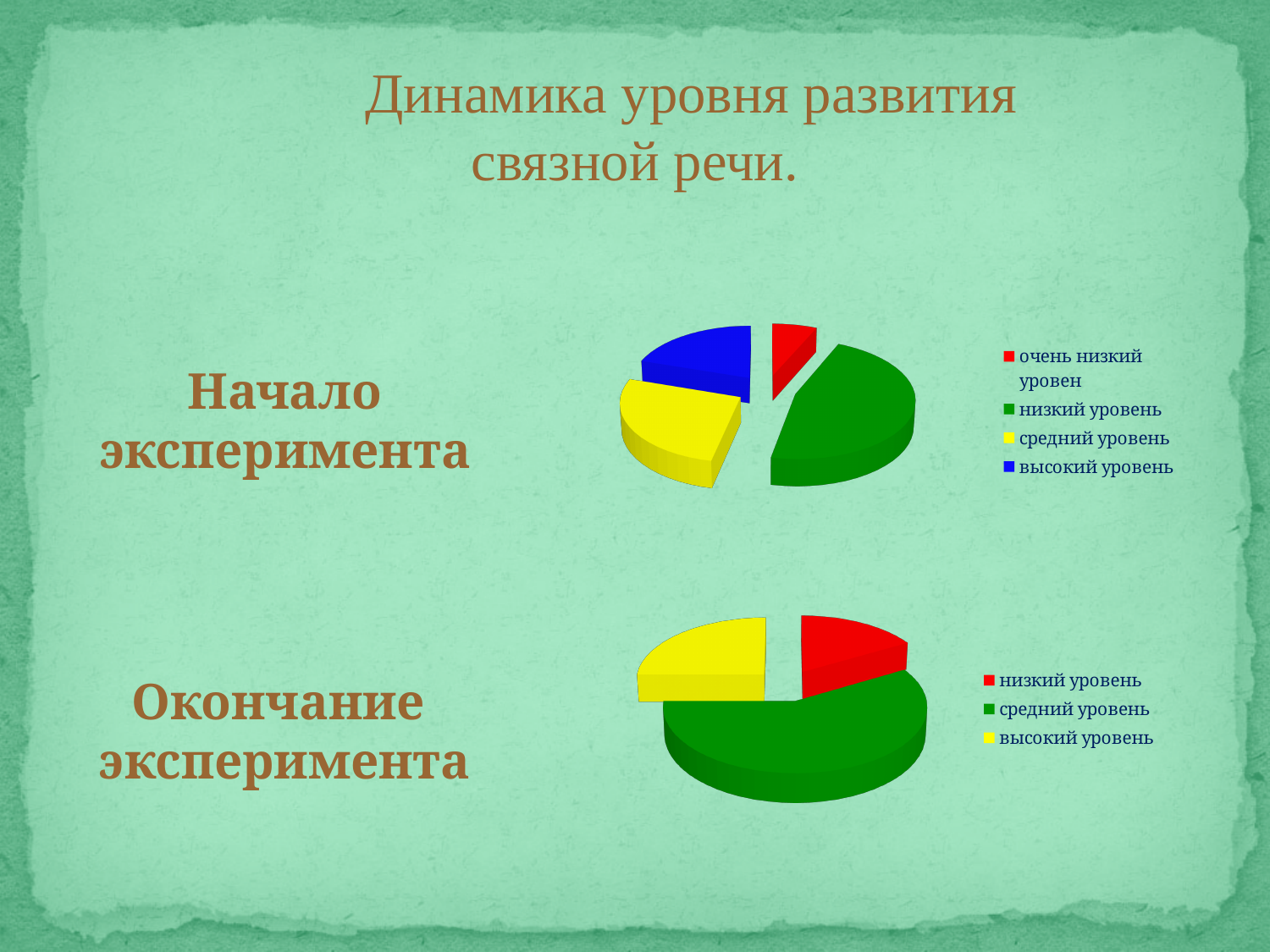

Динамика уровня развития
связной речи.

[unsupported chart]

Начало эксперимента

[unsupported chart]

Окончание
эксперимента